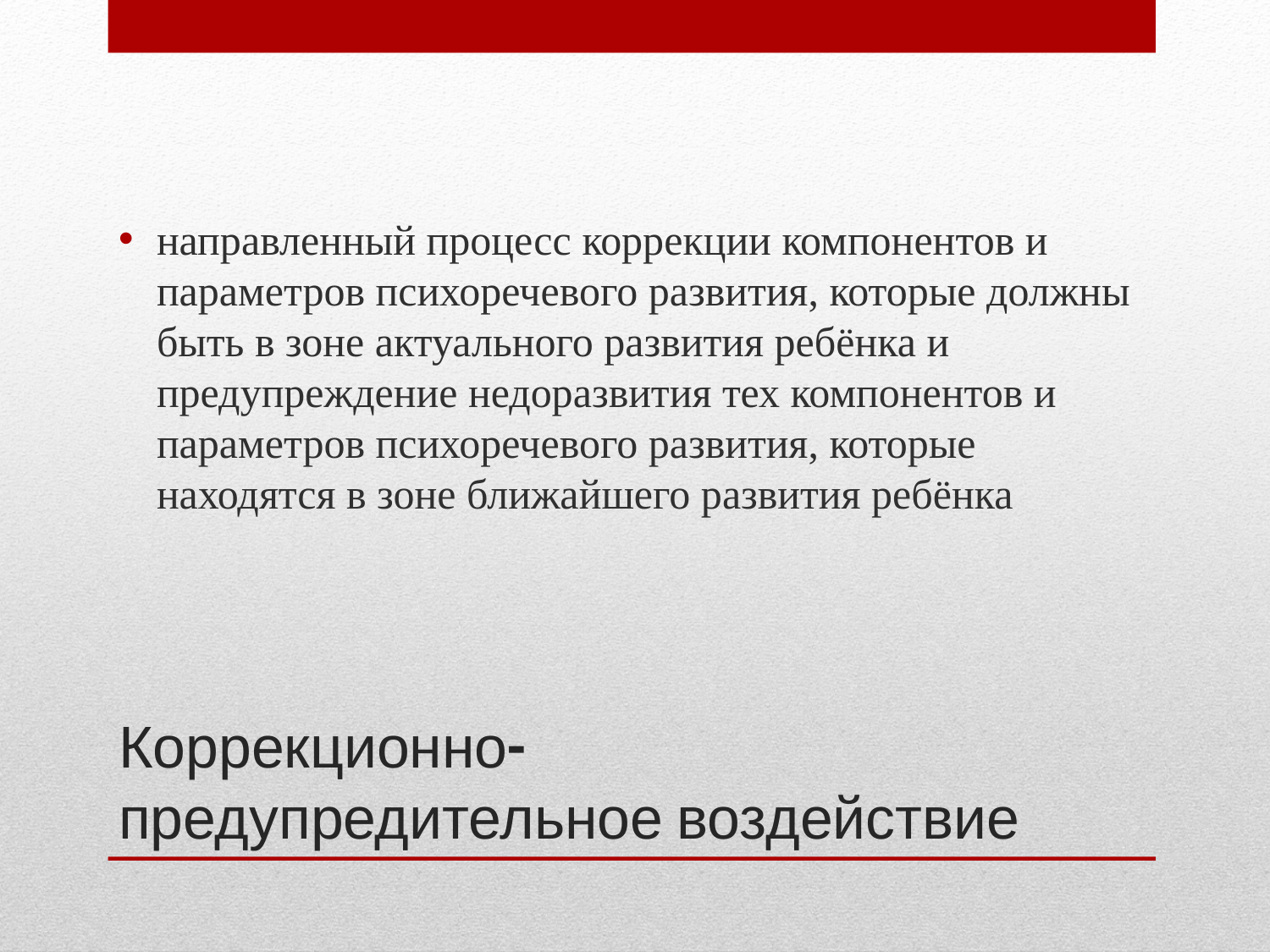

направленный процесс коррекции компонентов и параметров психоречевого развития, которые должны быть в зоне актуального развития ребёнка и предупреждение недоразвития тех компонентов и параметров психоречевого развития, которые находятся в зоне ближайшего развития ребёнка
# Коррекционно-предупредительное воздействие